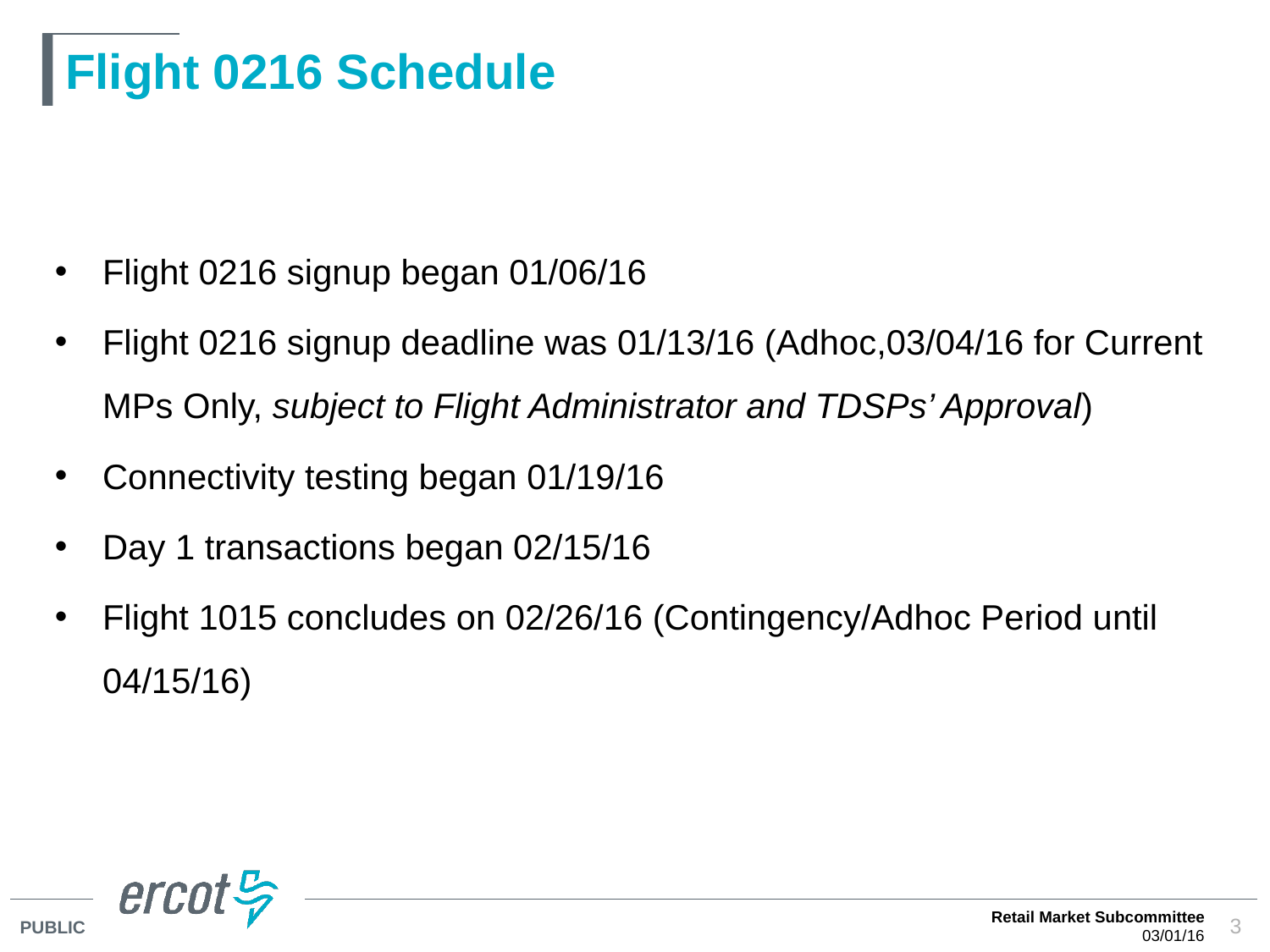

# Flight 0216 Schedule
Flight 0216 signup began 01/06/16
Flight 0216 signup deadline was 01/13/16 (Adhoc,03/04/16 for Current MPs Only, subject to Flight Administrator and TDSPs’ Approval)
Connectivity testing began 01/19/16
Day 1 transactions began 02/15/16
Flight 1015 concludes on 02/26/16 (Contingency/Adhoc Period until 04/15/16)

Retail Market Subcommittee
03/01/16
3